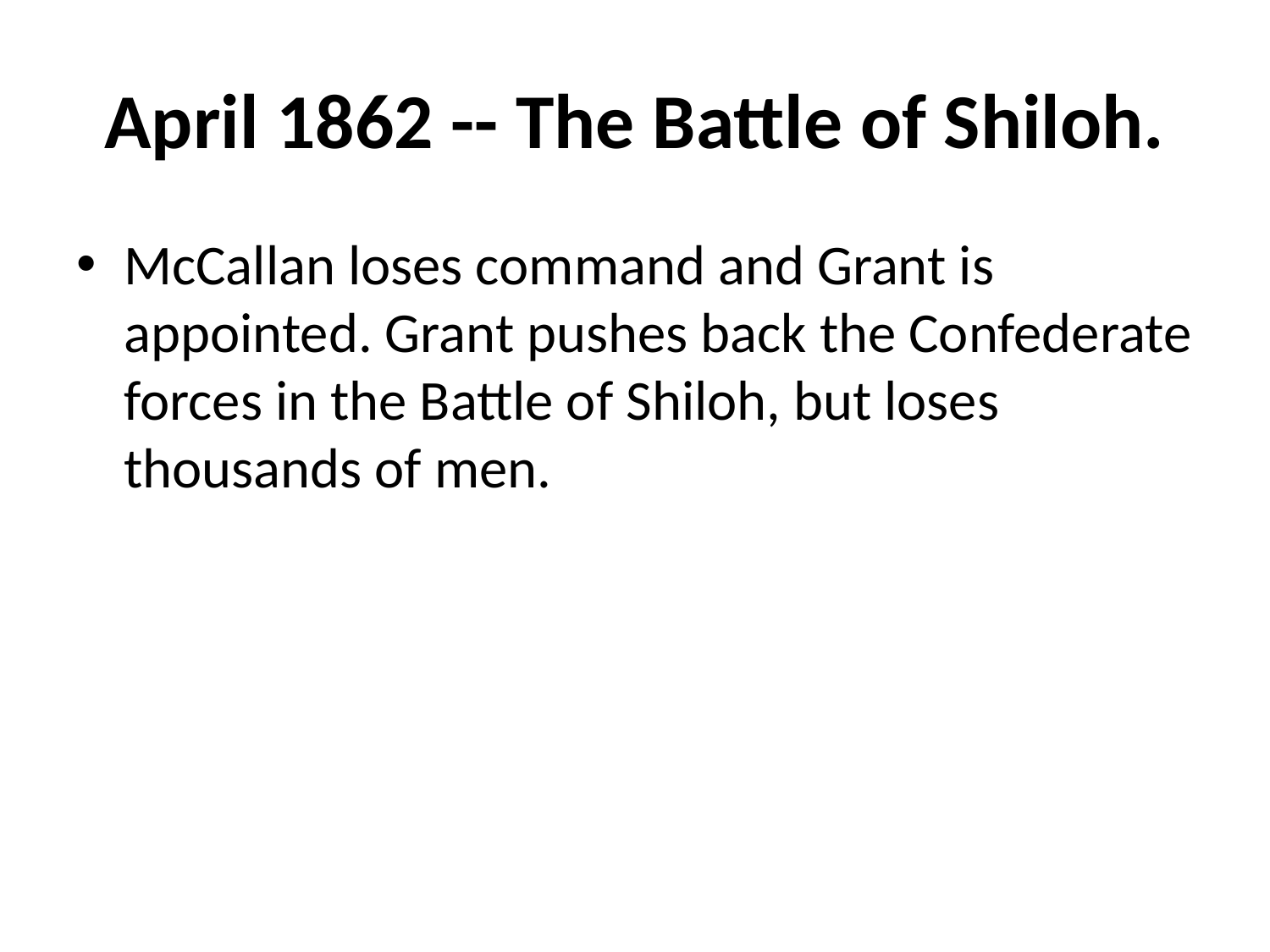

# April 1862 -- The Battle of Shiloh.
McCallan loses command and Grant is appointed. Grant pushes back the Confederate forces in the Battle of Shiloh, but loses thousands of men.